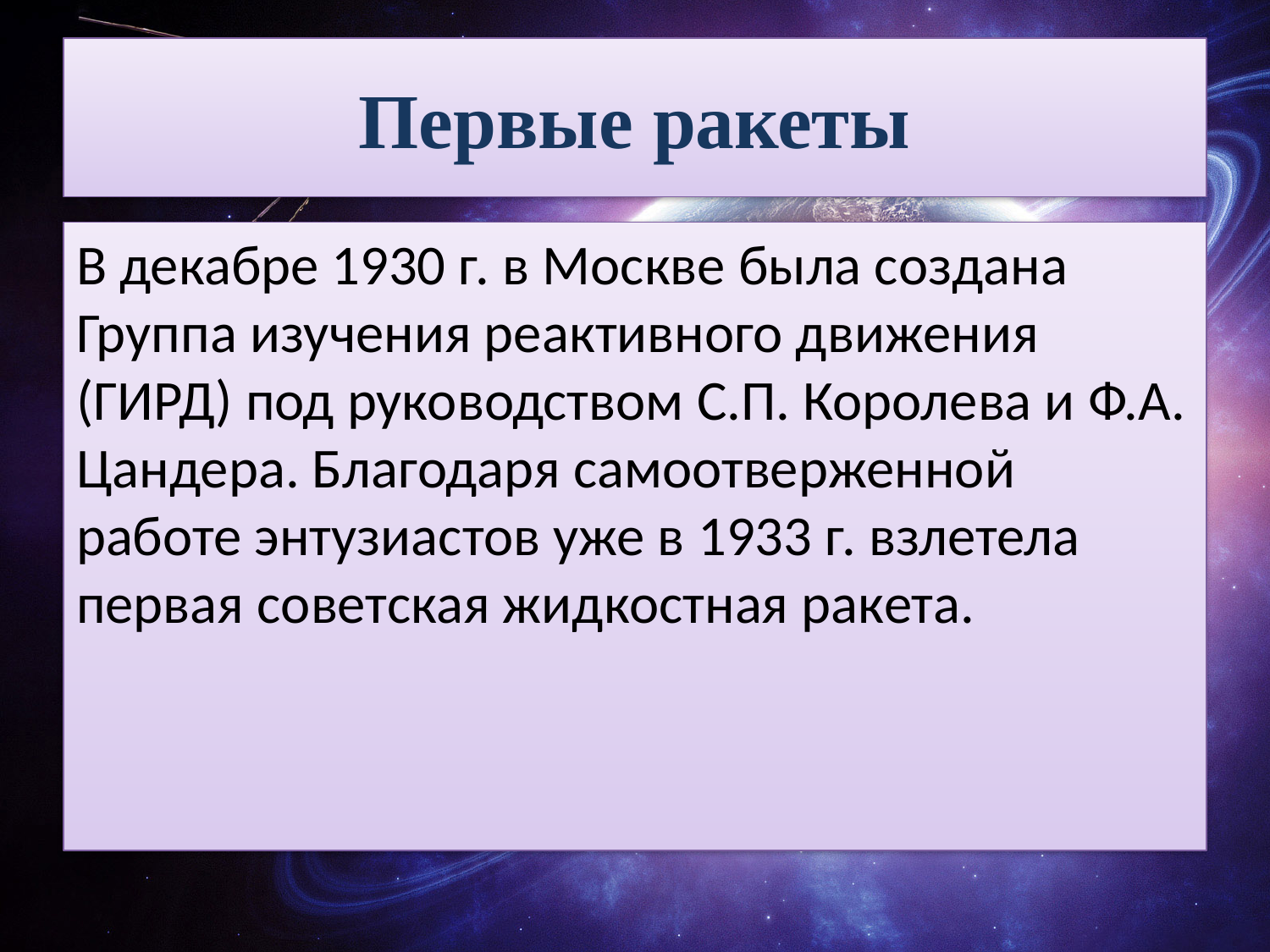

# Первые ракеты
В декабре 1930 г. в Москве была создана Группа изучения реактивного движения (ГИРД) под руководством С.П. Королева и Ф.А. Цандера. Благодаря самоотверженной работе энтузиастов уже в 1933 г. взлетела первая советская жидкостная ракета.